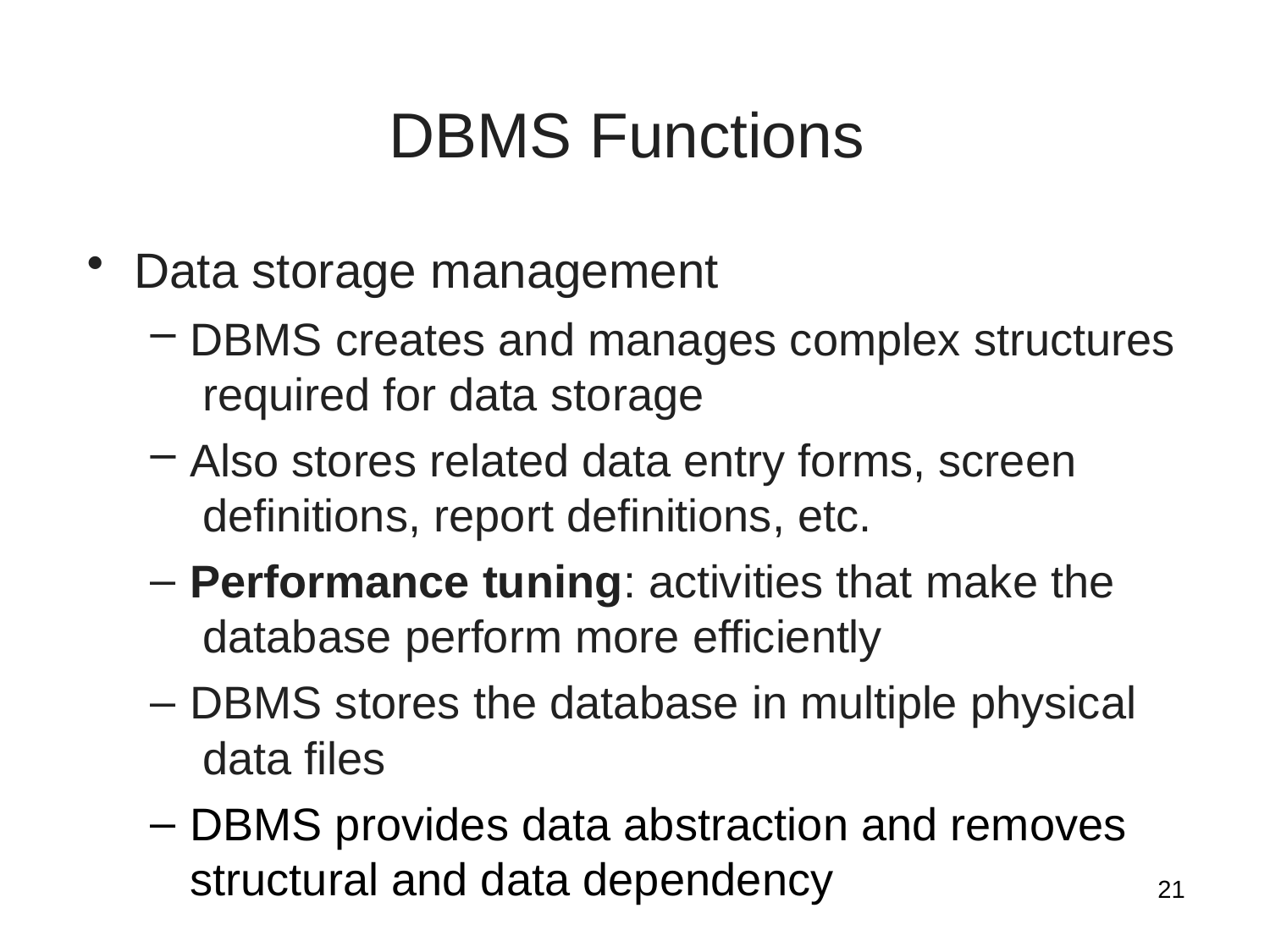

# DBMS Functions
Data storage management
DBMS creates and manages complex structures  required for data storage
Also stores related data entry forms, screen  definitions, report definitions, etc.
Performance tuning: activities that make the  database perform more efficiently
DBMS stores the database in multiple physical  data files
DBMS provides data abstraction and removes structural and data dependency
21